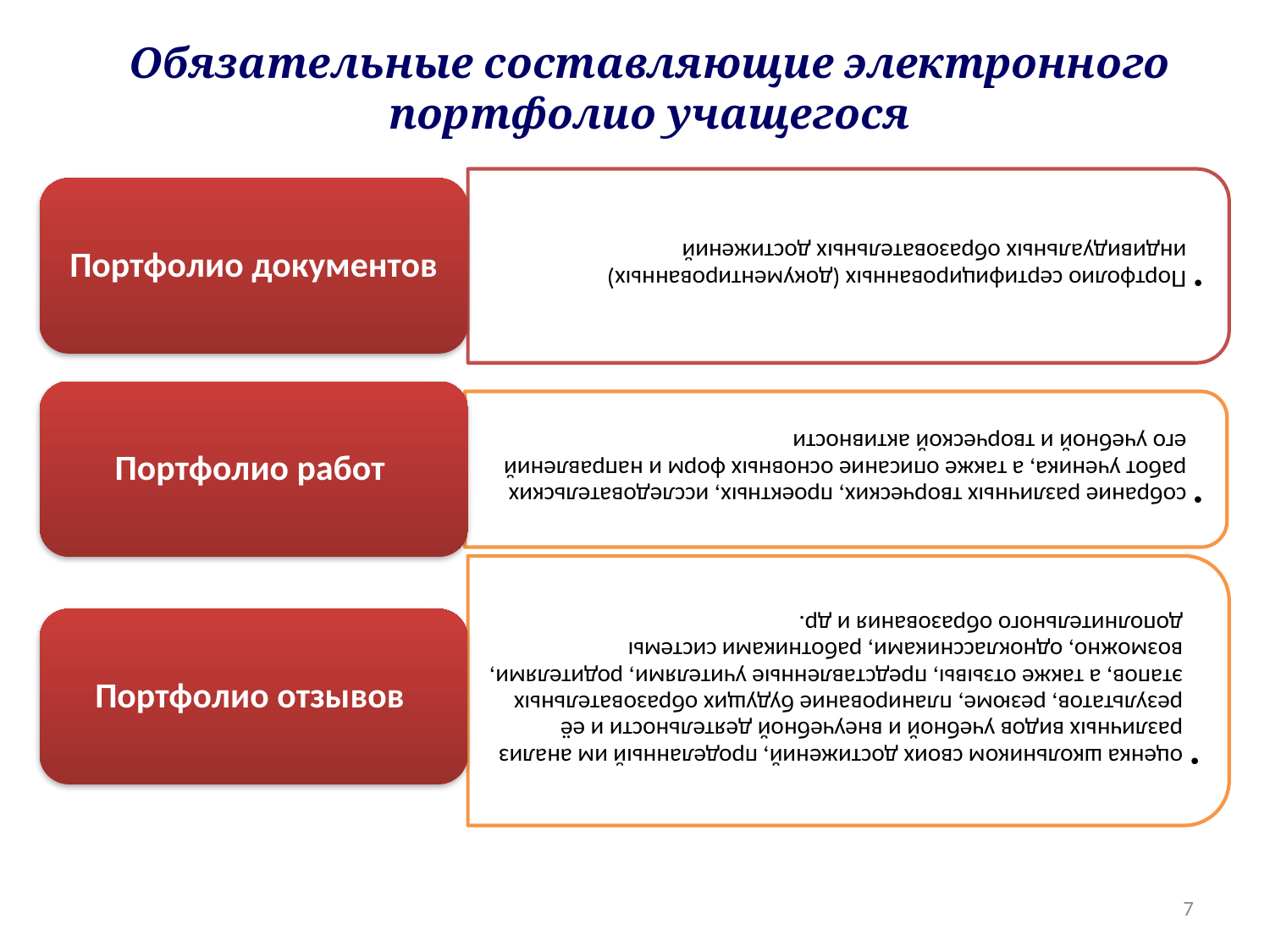

Обязательные составляющие электронного портфолио учащегося
Портфолио сертифицированных (документированных) индивидуальных образовательных достижений
Портфолио документов
собрание различных творческих, проектных, исследовательских работ ученика, а также описание основных форм и направлений его учебной и творческой активности
Портфолио работ
оценка школьником своих достижений, проделанный им анализ различных видов учебной и внеучебной деятельности и её результатов, резюме, планирование будущих образовательных этапов, а также отзывы, представленные учителями, родителями, возможно, одноклассниками, работниками системы дополнительного образования и др.
Портфолио отзывов
7
7